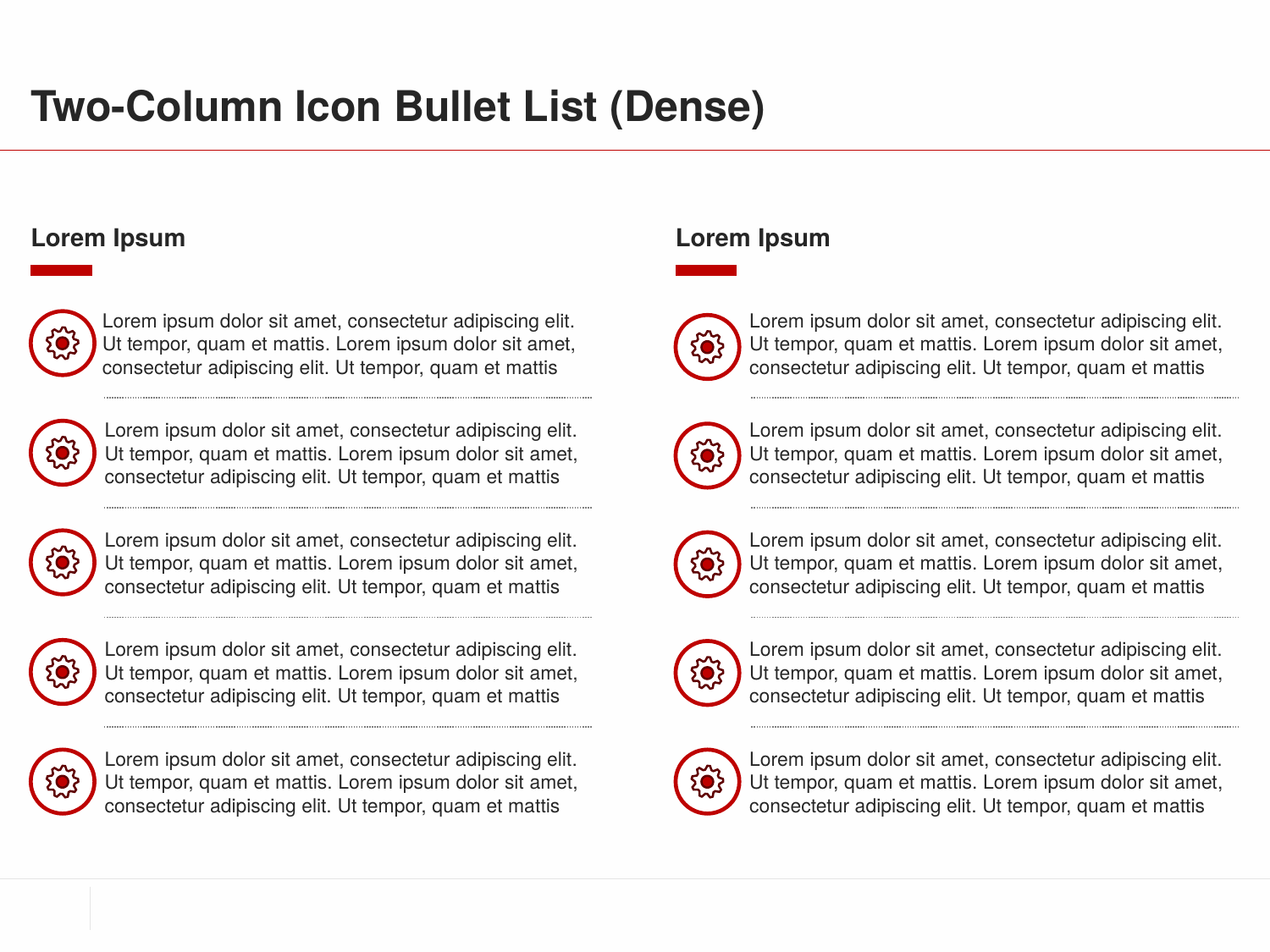

# Two-Column Icon Bullet List (Dense)
Lorem Ipsum
Lorem Ipsum
Lorem ipsum dolor sit amet, consectetur adipiscing elit. Ut tempor, quam et mattis. Lorem ipsum dolor sit amet, consectetur adipiscing elit. Ut tempor, quam et mattis
Lorem ipsum dolor sit amet, consectetur adipiscing elit. Ut tempor, quam et mattis. Lorem ipsum dolor sit amet, consectetur adipiscing elit. Ut tempor, quam et mattis

Lorem ipsum dolor sit amet, consectetur adipiscing elit. Ut tempor, quam et mattis. Lorem ipsum dolor sit amet, consectetur adipiscing elit. Ut tempor, quam et mattis
Lorem ipsum dolor sit amet, consectetur adipiscing elit. Ut tempor, quam et mattis. Lorem ipsum dolor sit amet, consectetur adipiscing elit. Ut tempor, quam et mattis

Lorem ipsum dolor sit amet, consectetur adipiscing elit. Ut tempor, quam et mattis. Lorem ipsum dolor sit amet, consectetur adipiscing elit. Ut tempor, quam et mattis
Lorem ipsum dolor sit amet, consectetur adipiscing elit. Ut tempor, quam et mattis. Lorem ipsum dolor sit amet, consectetur adipiscing elit. Ut tempor, quam et mattis

Lorem ipsum dolor sit amet, consectetur adipiscing elit. Ut tempor, quam et mattis. Lorem ipsum dolor sit amet, consectetur adipiscing elit. Ut tempor, quam et mattis
Lorem ipsum dolor sit amet, consectetur adipiscing elit. Ut tempor, quam et mattis. Lorem ipsum dolor sit amet, consectetur adipiscing elit. Ut tempor, quam et mattis

Lorem ipsum dolor sit amet, consectetur adipiscing elit. Ut tempor, quam et mattis. Lorem ipsum dolor sit amet, consectetur adipiscing elit. Ut tempor, quam et mattis
Lorem ipsum dolor sit amet, consectetur adipiscing elit. Ut tempor, quam et mattis. Lorem ipsum dolor sit amet, consectetur adipiscing elit. Ut tempor, quam et mattis